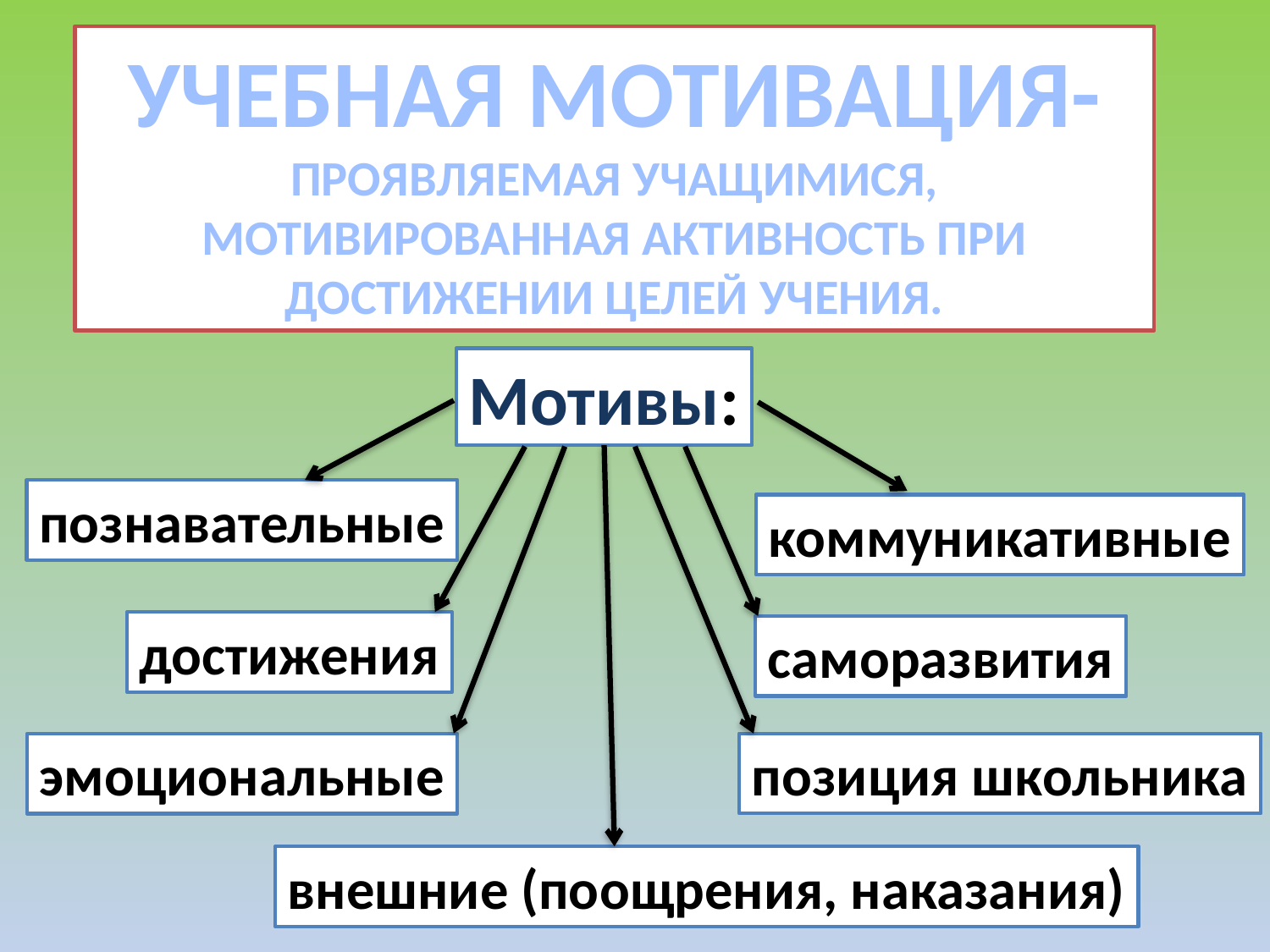

УЧЕБНАЯ МОТИВАЦИЯ-
ПРОЯВЛЯЕМАЯ УЧАЩИМИСЯ, МОТИВИРОВАННАЯ АКТИВНОСТЬ ПРИ ДОСТИЖЕНИИ ЦЕЛЕЙ УЧЕНИЯ.
Мотивы:
познавательные
коммуникативные
достижения
саморазвития
позиция школьника
эмоциональные
внешние (поощрения, наказания)